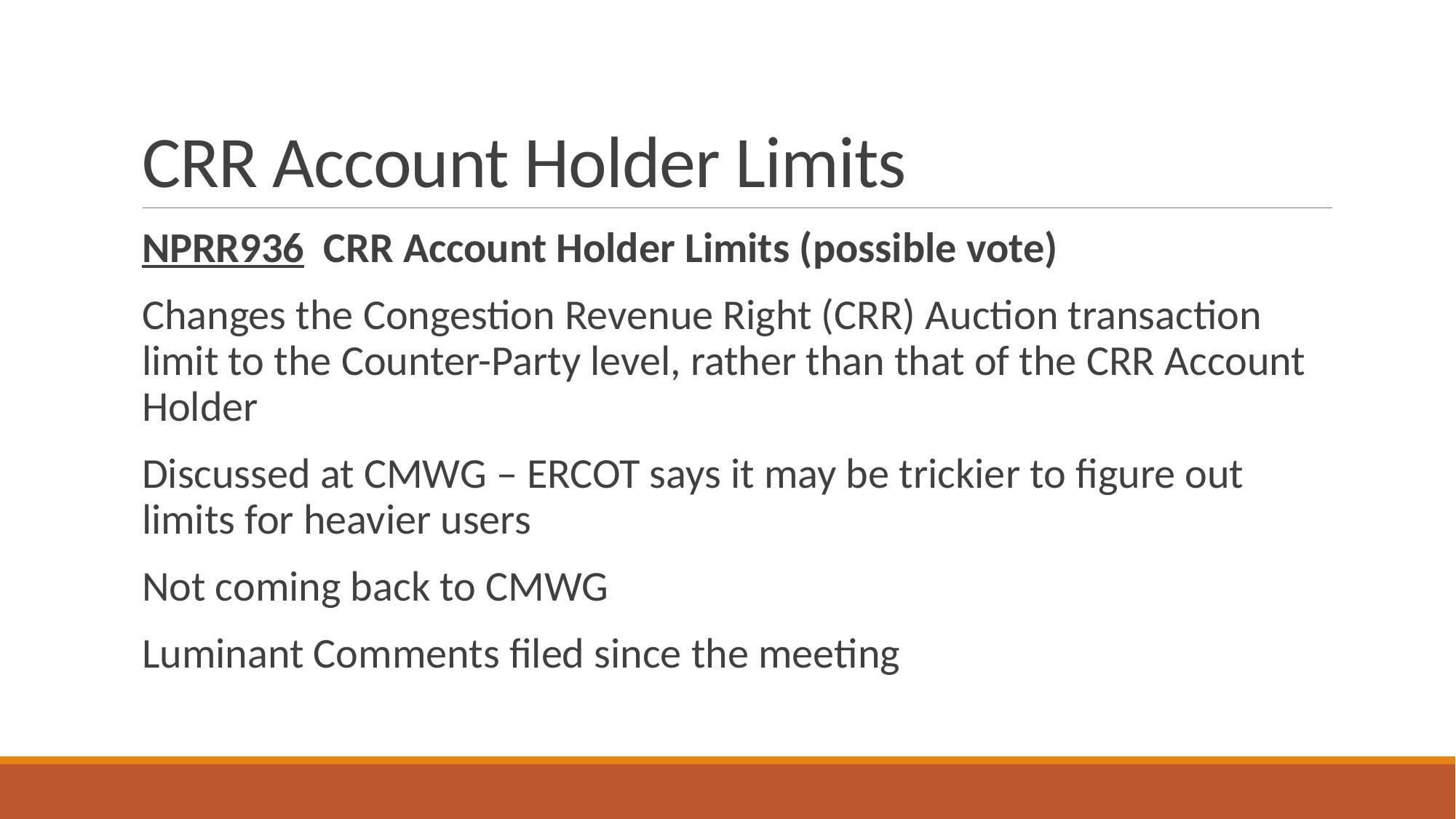

# CRR Account Holder Limits
NPRR936  CRR Account Holder Limits (possible vote)
Changes the Congestion Revenue Right (CRR) Auction transaction limit to the Counter-Party level, rather than that of the CRR Account Holder
Discussed at CMWG – ERCOT says it may be trickier to figure out limits for heavier users
Not coming back to CMWG
Luminant Comments filed since the meeting